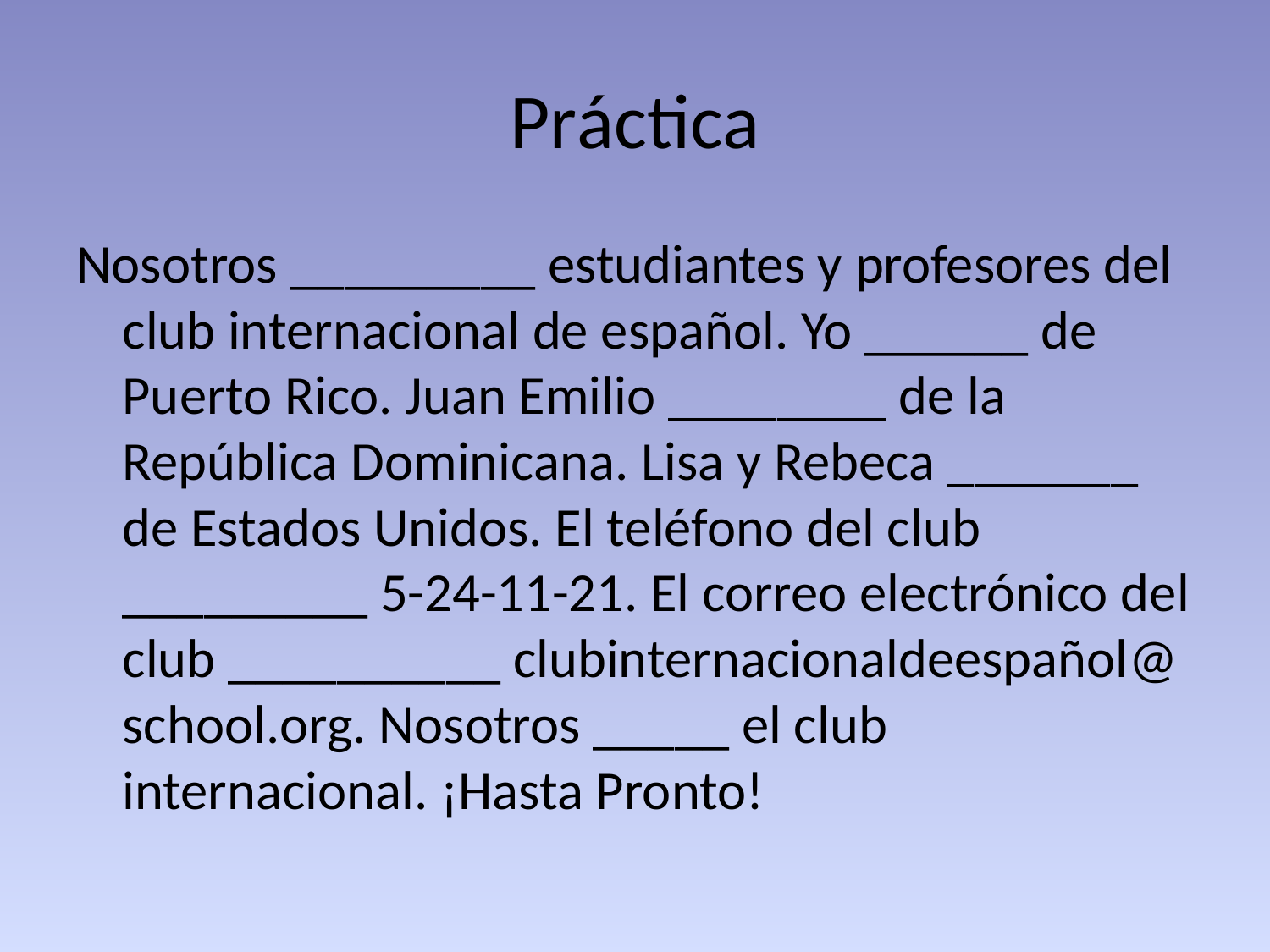

# Práctica
Nosotros _________ estudiantes y profesores del club internacional de español. Yo ______ de Puerto Rico. Juan Emilio ________ de la República Dominicana. Lisa y Rebeca _______ de Estados Unidos. El teléfono del club _________ 5-24-11-21. El correo electrónico del club __________ clubinternacionaldeespañol@ school.org. Nosotros _____ el club internacional. ¡Hasta Pronto!